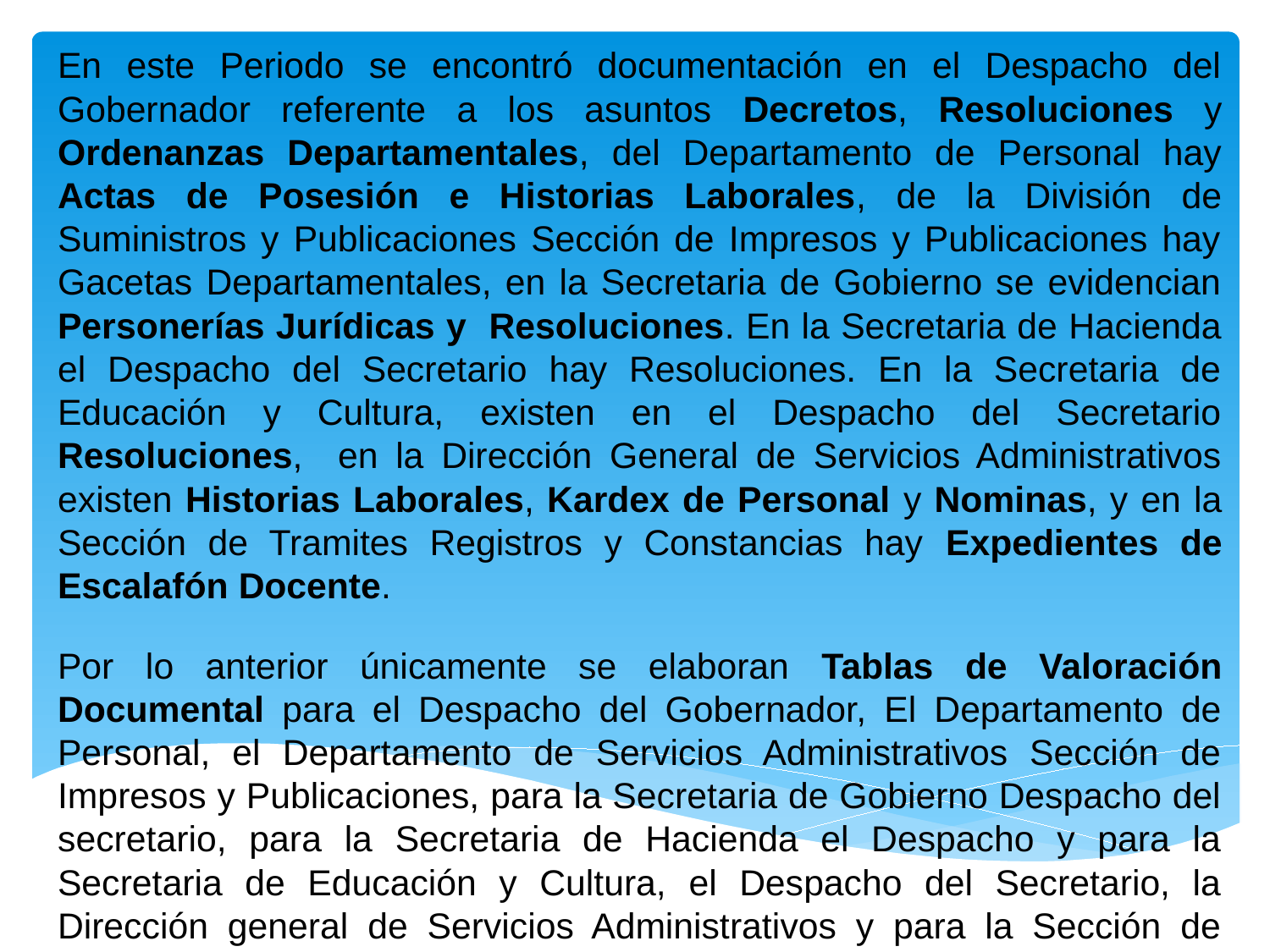

En este Periodo se encontró documentación en el Despacho del Gobernador referente a los asuntos Decretos, Resoluciones y Ordenanzas Departamentales, del Departamento de Personal hay Actas de Posesión e Historias Laborales, de la División de Suministros y Publicaciones Sección de Impresos y Publicaciones hay Gacetas Departamentales, en la Secretaria de Gobierno se evidencian Personerías Jurídicas y  Resoluciones. En la Secretaria de Hacienda el Despacho del Secretario hay Resoluciones. En la Secretaria de Educación y Cultura, existen en el Despacho del Secretario Resoluciones,  en la Dirección General de Servicios Administrativos existen Historias Laborales, Kardex de Personal y Nominas, y en la Sección de Tramites Registros y Constancias hay Expedientes de Escalafón Docente.

Por lo anterior únicamente se elaboran Tablas de Valoración Documental para el Despacho del Gobernador, El Departamento de Personal, el Departamento de Servicios Administrativos Sección de Impresos y Publicaciones, para la Secretaria de Gobierno Despacho del secretario, para la Secretaria de Hacienda el Despacho y para la Secretaria de Educación y Cultura, el Despacho del Secretario, la Dirección general de Servicios Administrativos y para la Sección de Tramites Registros y Constancias.